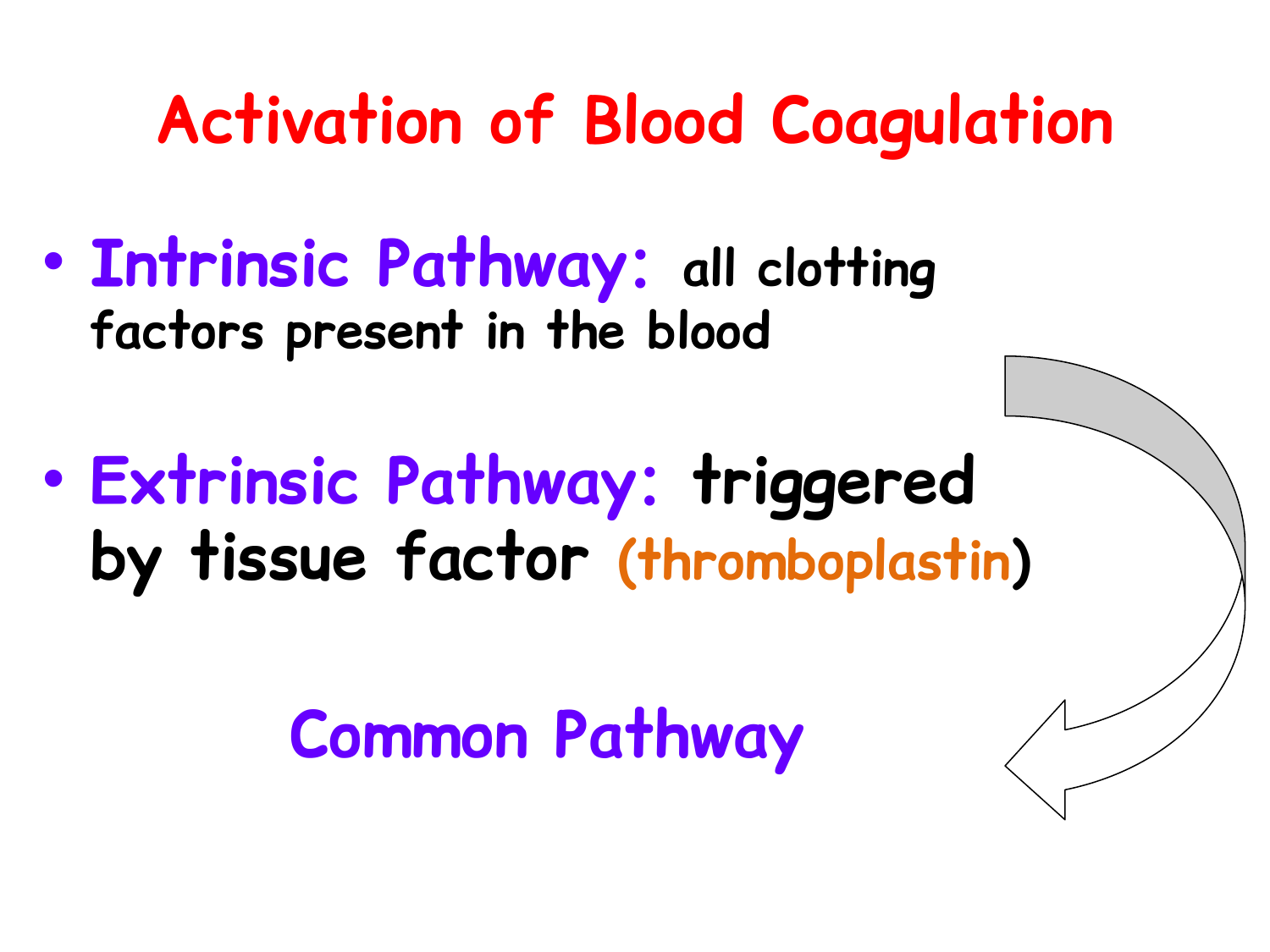

# Activation of Blood Coagulation
Intrinsic Pathway: all clotting factors present in the blood

Extrinsic Pathway: triggered by tissue factor (thromboplastin)

Common Pathway